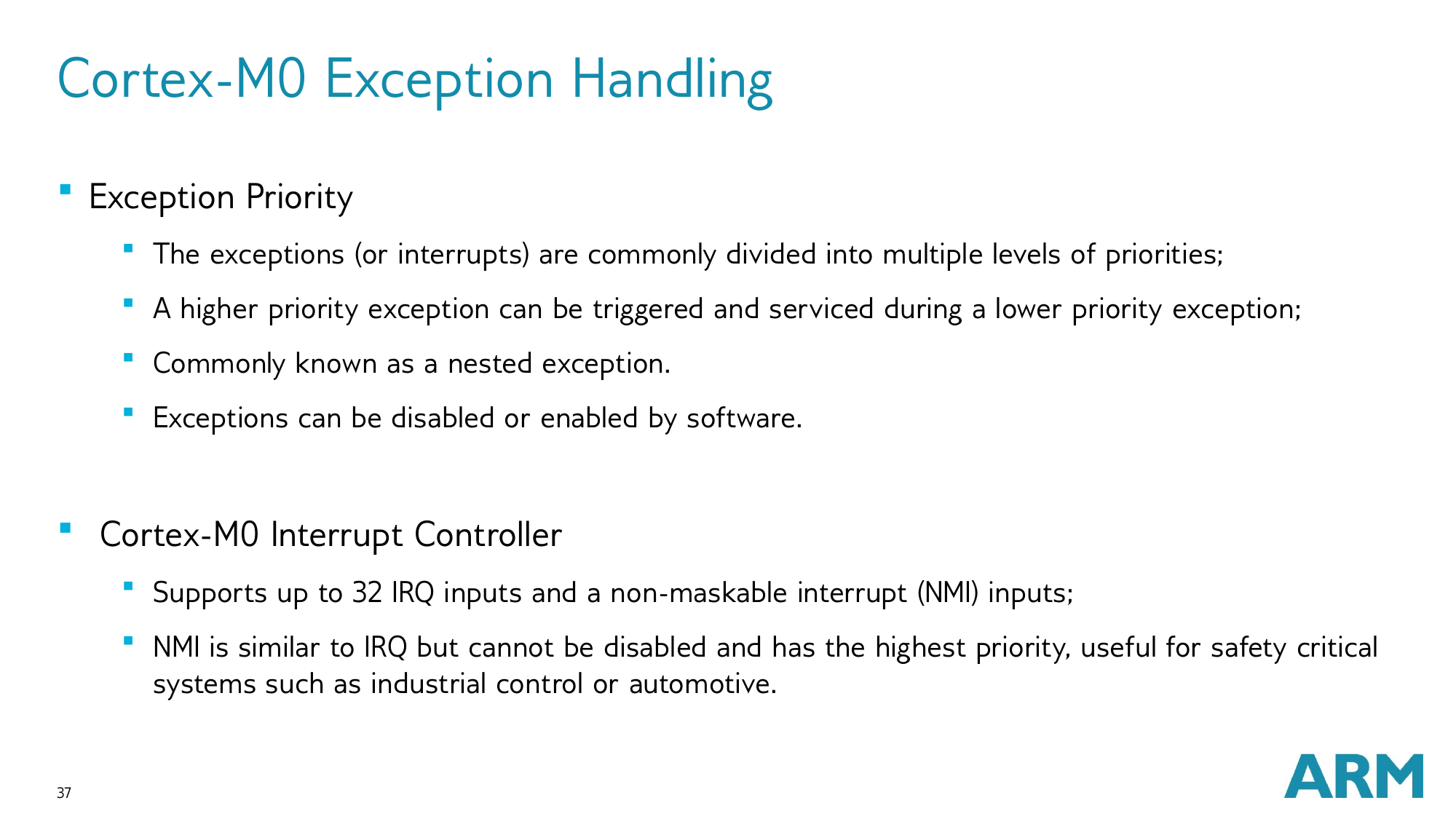

# Cortex-M0 Exception Handling
Exception Priority
The exceptions (or interrupts) are commonly divided into multiple levels of priorities;
A higher priority exception can be triggered and serviced during a lower priority exception;
Commonly known as a nested exception.
Exceptions can be disabled or enabled by software.

 Cortex-M0 Interrupt Controller
Supports up to 32 IRQ inputs and a non-maskable interrupt (NMI) inputs;
NMI is similar to IRQ but cannot be disabled and has the highest priority, useful for safety critical systems such as industrial control or automotive.